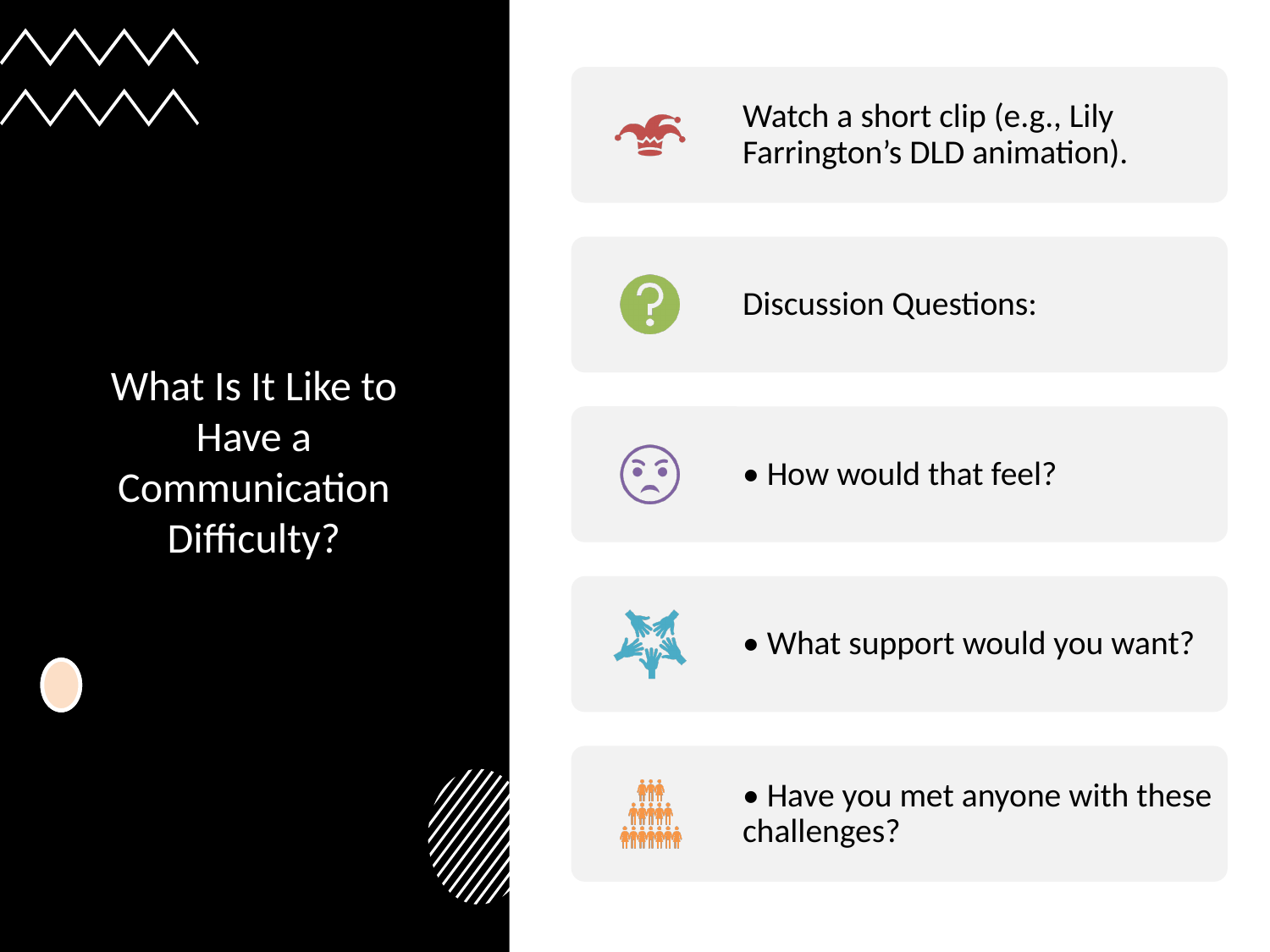

Watch a short clip (e.g., Lily Farrington’s DLD animation).
Discussion Questions:
• How would that feel?
• What support would you want?
• Have you met anyone with these challenges?
# What Is It Like to Have a Communication Difficulty?